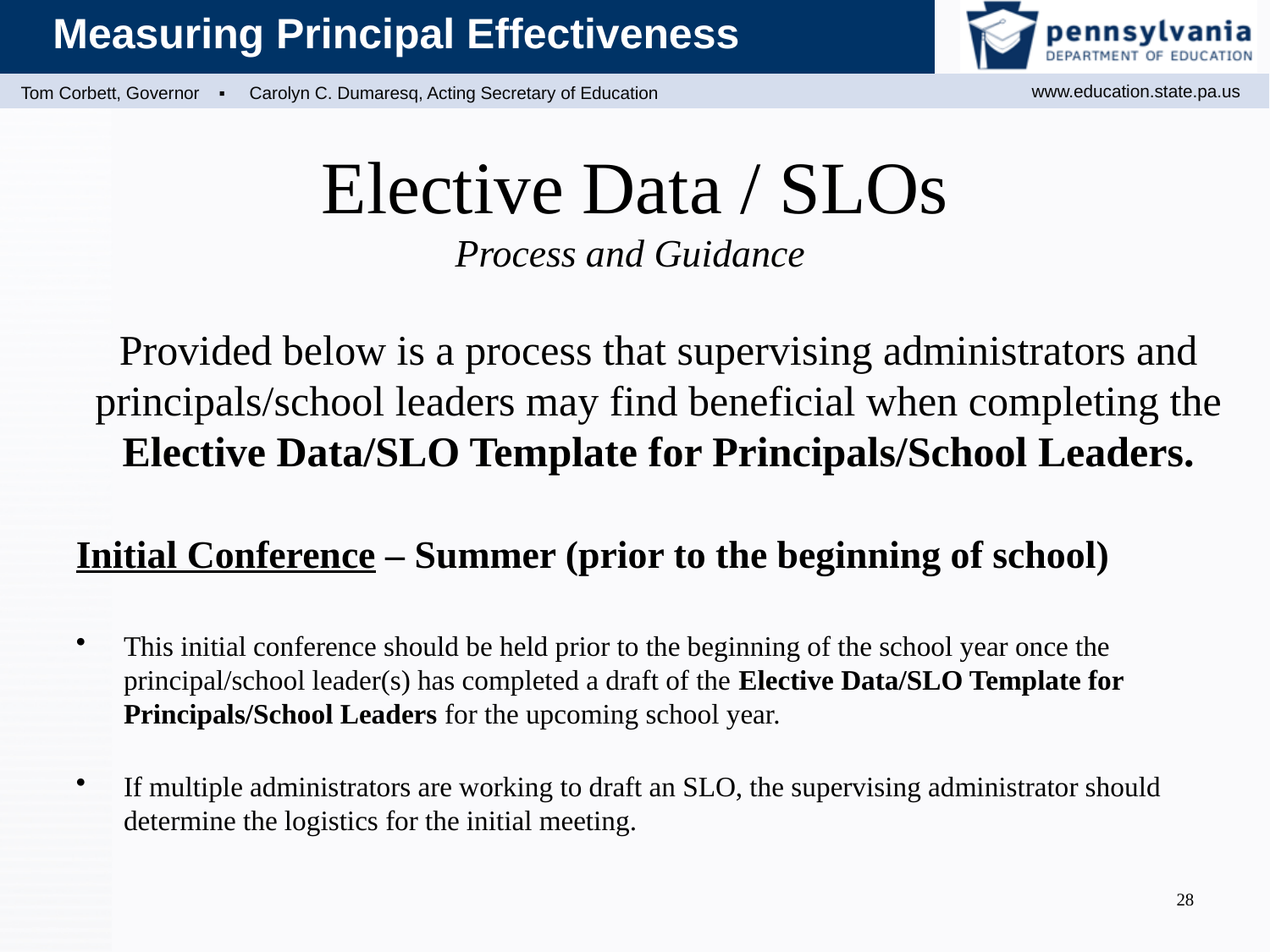

# Elective Data / SLOs Process and Guidance
Provided below is a process that supervising administrators and principals/school leaders may find beneficial when completing the Elective Data/SLO Template for Principals/School Leaders.
Initial Conference – Summer (prior to the beginning of school)
This initial conference should be held prior to the beginning of the school year once the principal/school leader(s) has completed a draft of the Elective Data/SLO Template for Principals/School Leaders for the upcoming school year.
If multiple administrators are working to draft an SLO, the supervising administrator should determine the logistics for the initial meeting.
28